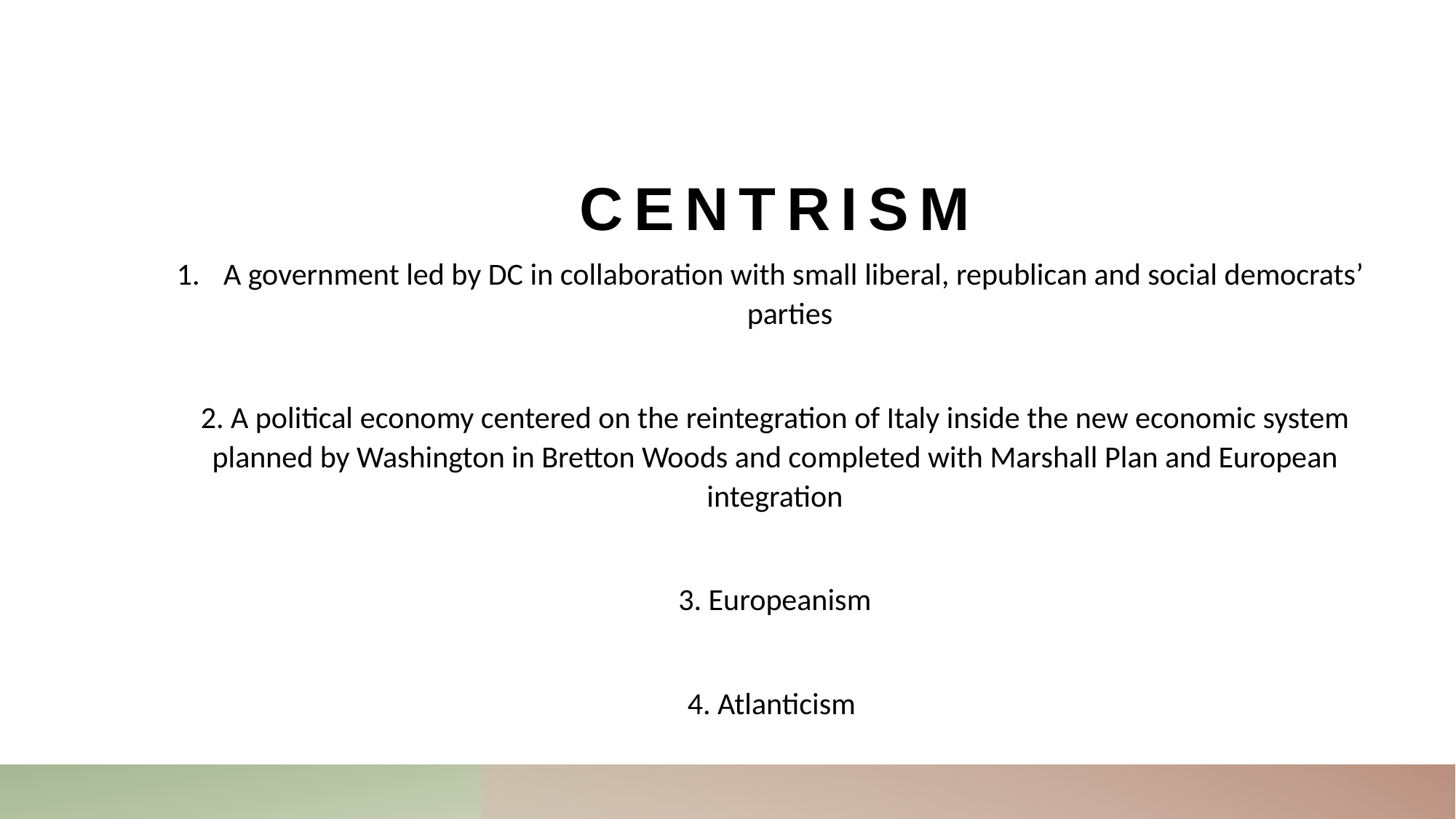

# CENTRISM
A government led by DC in collaboration with small liberal, republican and social democrats’ parties

2. A political economy centered on the reintegration of Italy inside the new economic system planned by Washington in Bretton Woods and completed with Marshall Plan and European integration

3. Europeanism

4. Atlanticism